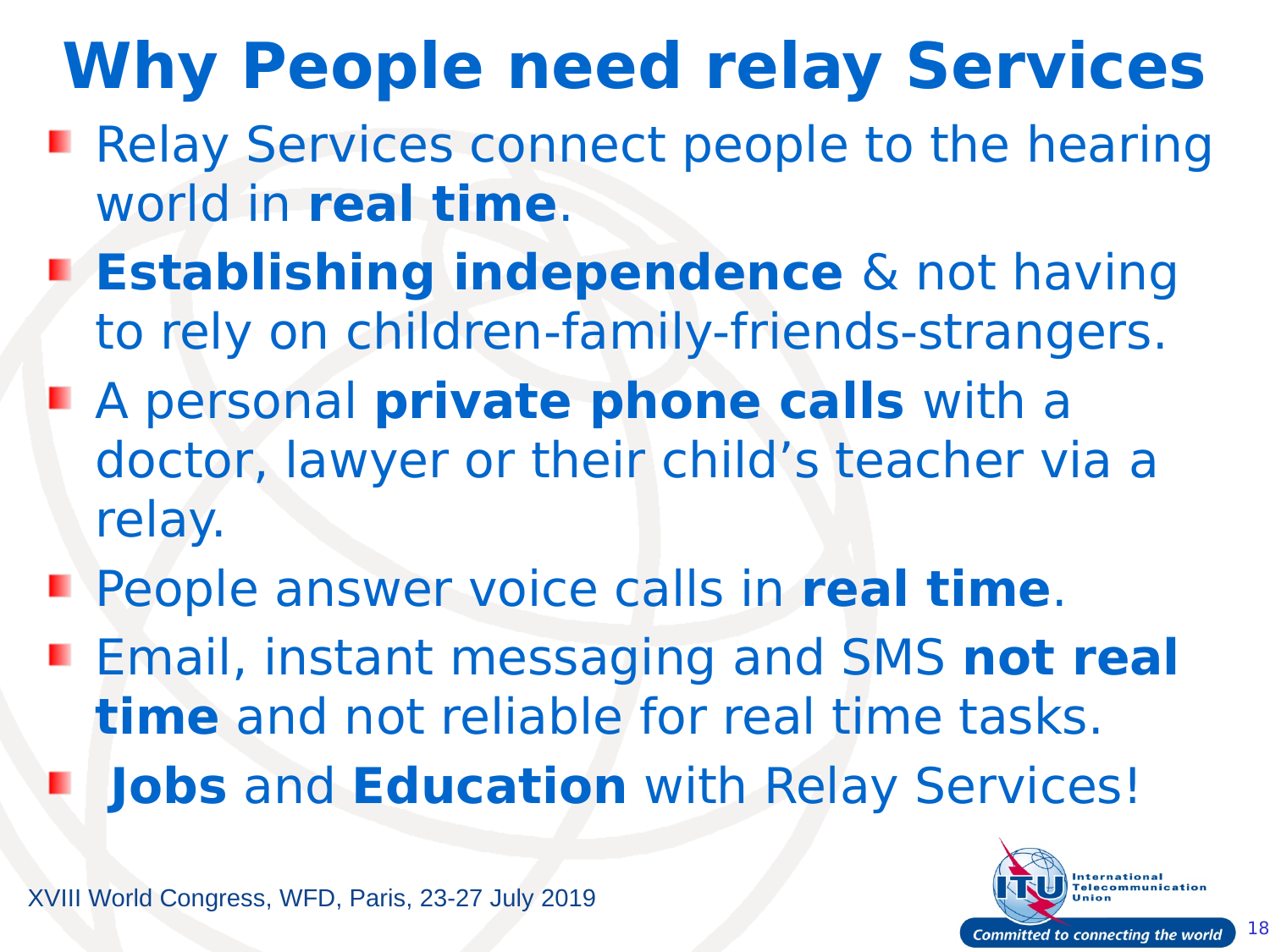

# Why People need relay Services
Relay Services connect people to the hearing world in real time.
Establishing independence & not having to rely on children-family-friends-strangers.
A personal private phone calls with a doctor, lawyer or their child’s teacher via a relay.
People answer voice calls in real time.
Email, instant messaging and SMS not real time and not reliable for real time tasks.
 Jobs and Education with Relay Services!

XVIII World Congress, WFD, Paris, 23-27 July 2019
18